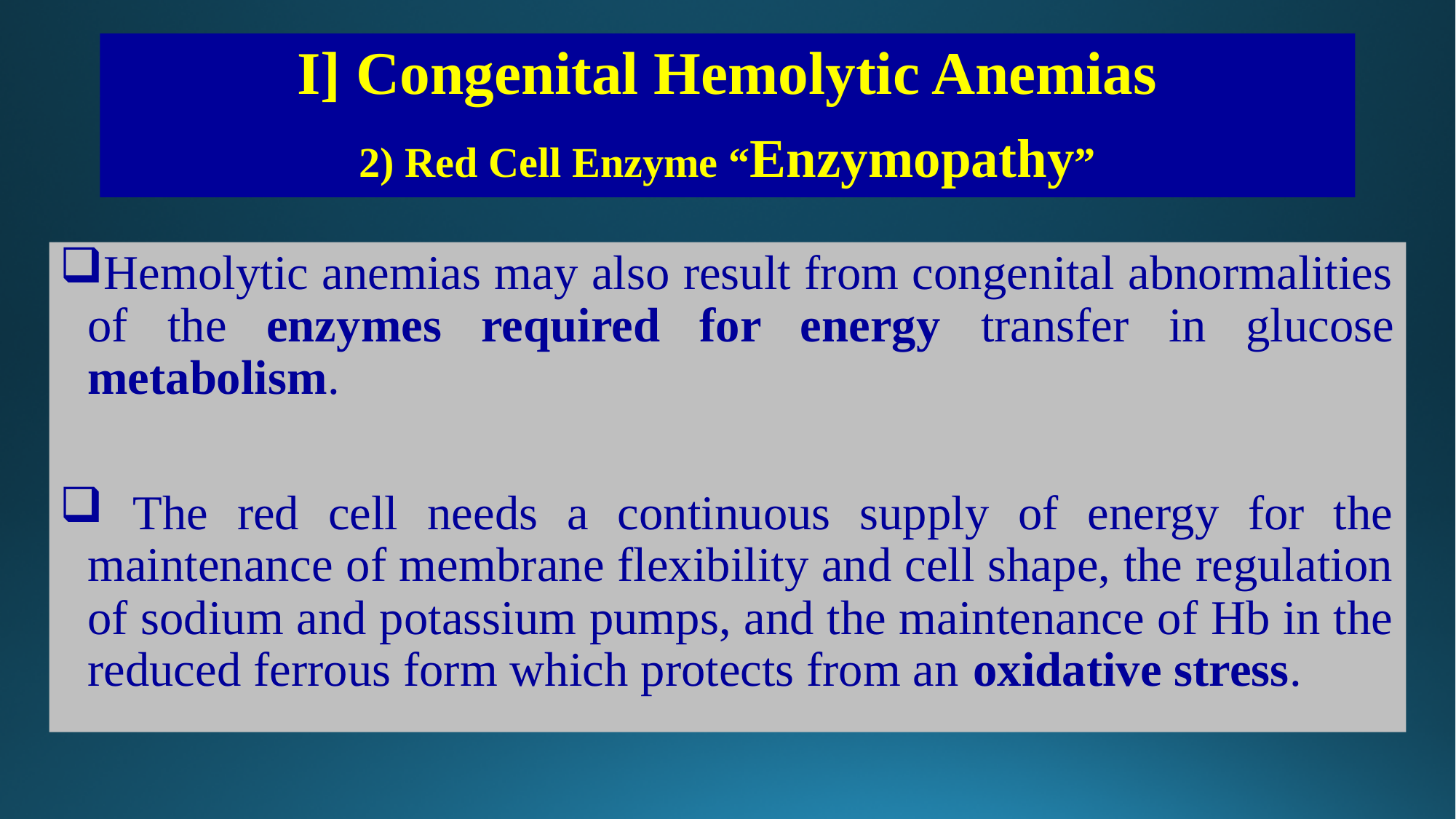

I] Congenital Hemolytic Anemias
2) Red Cell Enzyme “Enzymopathy”
Hemolytic anemias may also result from congenital abnormalities of the enzymes required for energy transfer in glucose metabolism.

 The red cell needs a continuous supply of energy for the maintenance of membrane flexibility and cell shape, the regulation of sodium and potassium pumps, and the maintenance of Hb in the reduced ferrous form which protects from an oxidative stress.